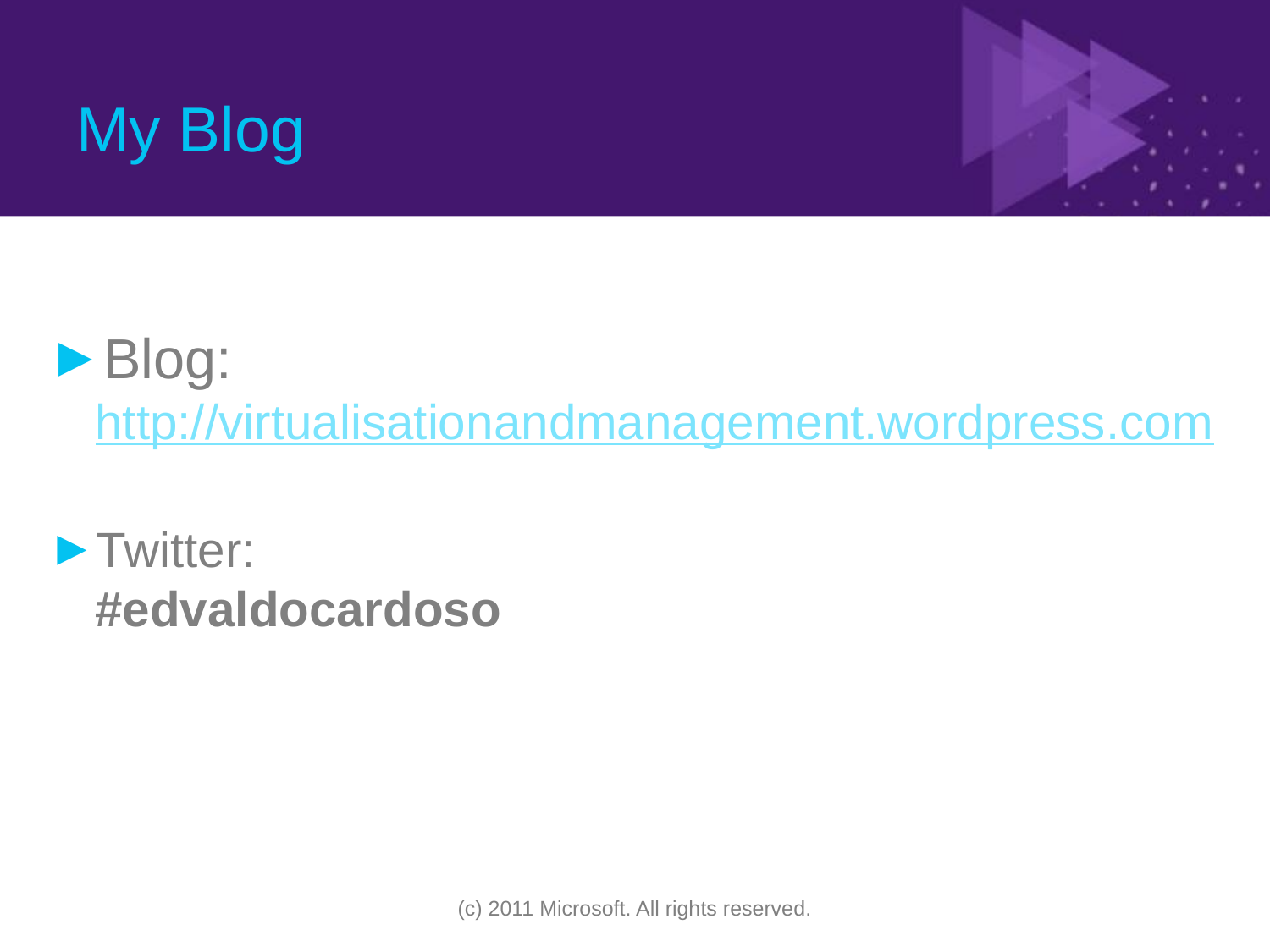

# My Blog
Blog: http://virtualisationandmanagement.wordpress.com
Twitter:
#edvaldocardoso
(c) 2011 Microsoft. All rights reserved.